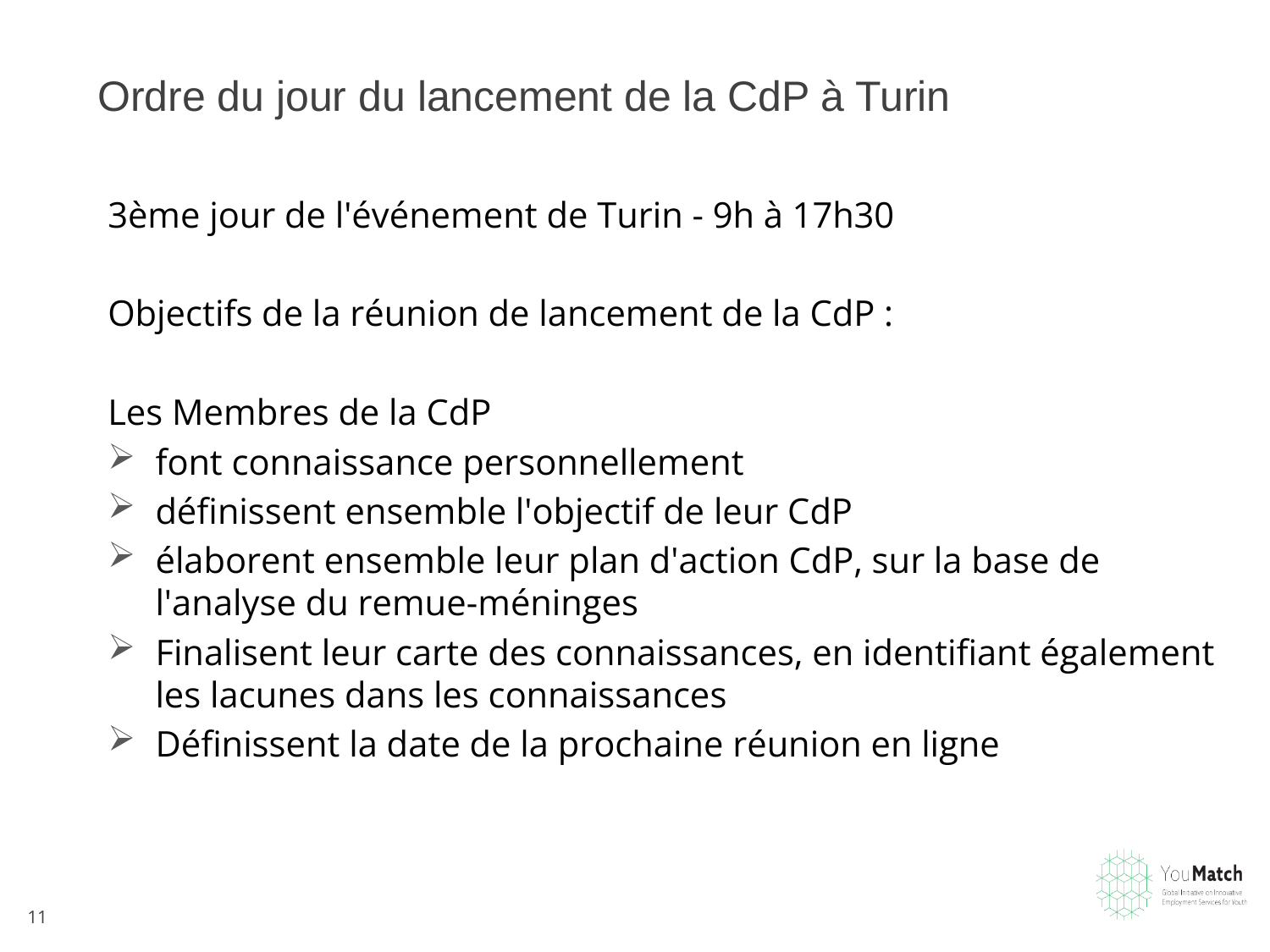

# Ordre du jour du lancement de la CdP à Turin
3ème jour de l'événement de Turin - 9h à 17h30

Objectifs de la réunion de lancement de la CdP :

Les Membres de la CdP
font connaissance personnellement
définissent ensemble l'objectif de leur CdP
élaborent ensemble leur plan d'action CdP, sur la base de l'analyse du remue-méninges
Finalisent leur carte des connaissances, en identifiant également les lacunes dans les connaissances
Définissent la date de la prochaine réunion en ligne
11